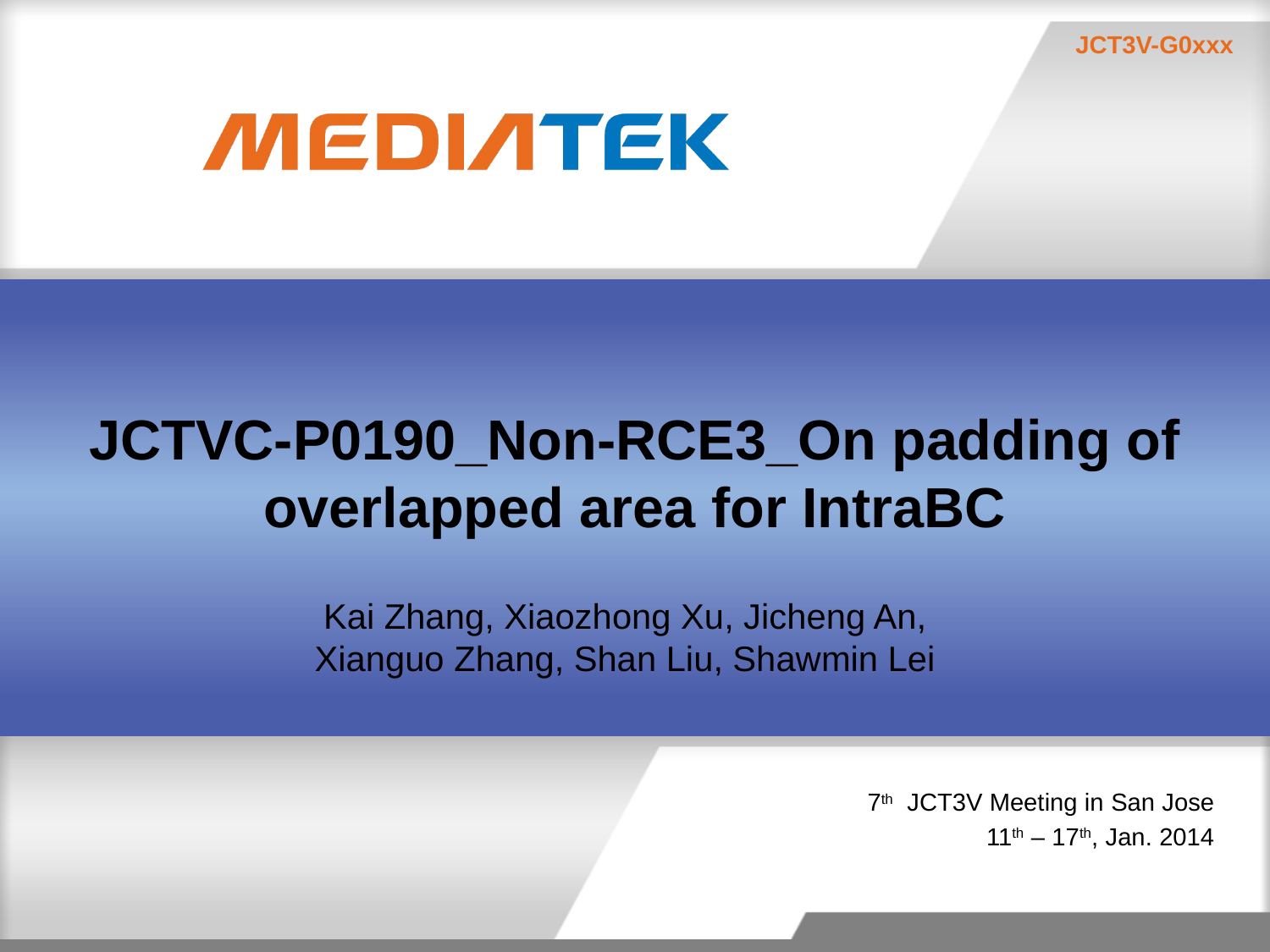

# JCTVC-P0190_Non-RCE3_On padding of overlapped area for IntraBC
Kai Zhang, Xiaozhong Xu, Jicheng An, Xianguo Zhang, Shan Liu, Shawmin Lei